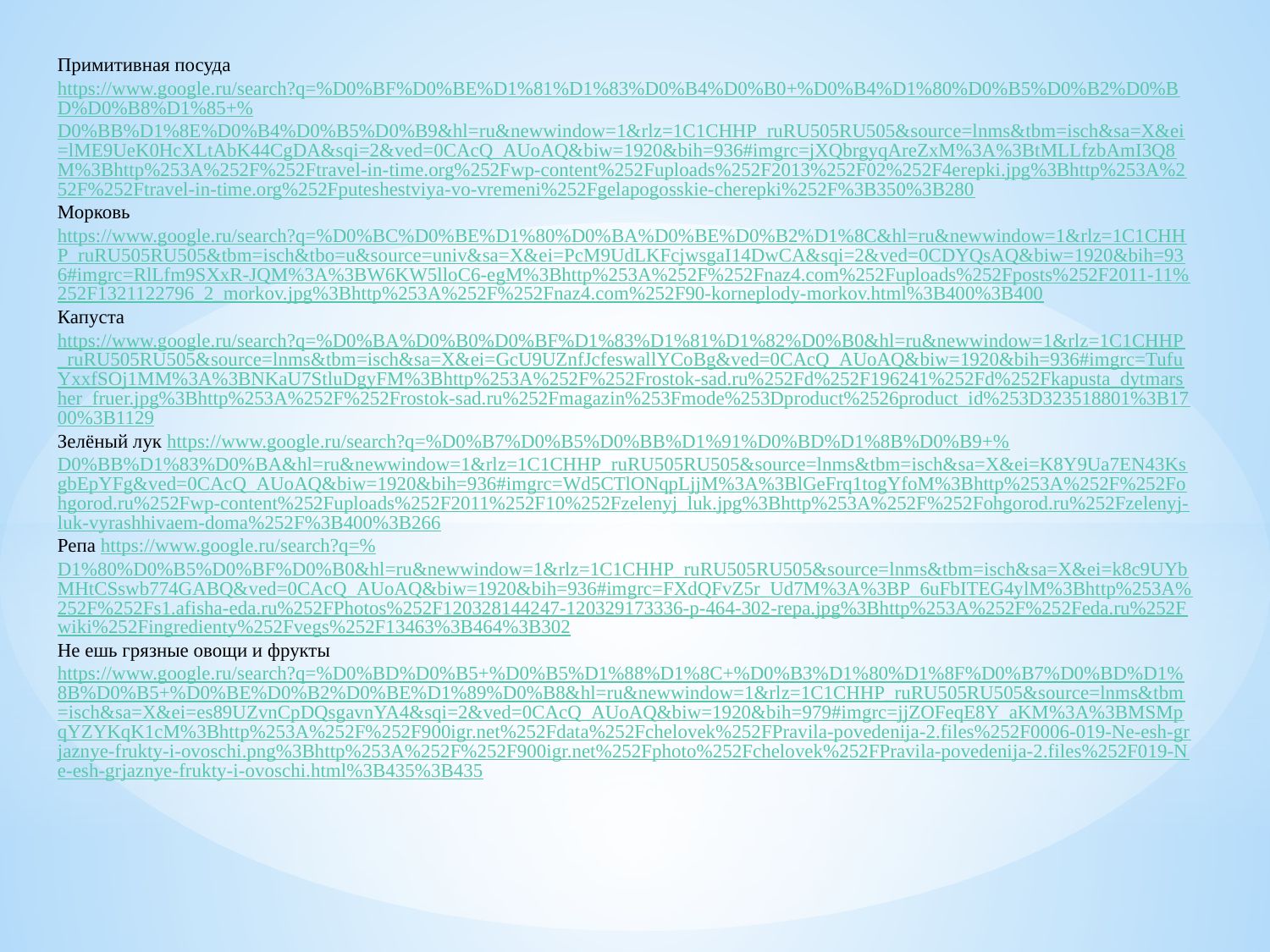

Примитивная посуда https://www.google.ru/search?q=%D0%BF%D0%BE%D1%81%D1%83%D0%B4%D0%B0+%D0%B4%D1%80%D0%B5%D0%B2%D0%BD%D0%B8%D1%85+%D0%BB%D1%8E%D0%B4%D0%B5%D0%B9&hl=ru&newwindow=1&rlz=1C1CHHP_ruRU505RU505&source=lnms&tbm=isch&sa=X&ei=lME9UeK0HcXLtAbK44CgDA&sqi=2&ved=0CAcQ_AUoAQ&biw=1920&bih=936#imgrc=jXQbrgyqAreZxM%3A%3BtMLLfzbAmI3Q8M%3Bhttp%253A%252F%252Ftravel-in-time.org%252Fwp-content%252Fuploads%252F2013%252F02%252F4erepki.jpg%3Bhttp%253A%252F%252Ftravel-in-time.org%252Fputeshestviya-vo-vremeni%252Fgelapogosskie-cherepki%252F%3B350%3B280
Морковь  https://www.google.ru/search?q=%D0%BC%D0%BE%D1%80%D0%BA%D0%BE%D0%B2%D1%8C&hl=ru&newwindow=1&rlz=1C1CHHP_ruRU505RU505&tbm=isch&tbo=u&source=univ&sa=X&ei=PcM9UdLKFcjwsgaI14DwCA&sqi=2&ved=0CDYQsAQ&biw=1920&bih=936#imgrc=RlLfm9SXxR-JQM%3A%3BW6KW5lloC6-egM%3Bhttp%253A%252F%252Fnaz4.com%252Fuploads%252Fposts%252F2011-11%252F1321122796_2_morkov.jpg%3Bhttp%253A%252F%252Fnaz4.com%252F90-korneplody-morkov.html%3B400%3B400
Капуста https://www.google.ru/search?q=%D0%BA%D0%B0%D0%BF%D1%83%D1%81%D1%82%D0%B0&hl=ru&newwindow=1&rlz=1C1CHHP_ruRU505RU505&source=lnms&tbm=isch&sa=X&ei=GcU9UZnfJcfeswallYCoBg&ved=0CAcQ_AUoAQ&biw=1920&bih=936#imgrc=TufuYxxfSOj1MM%3A%3BNKaU7StluDgyFM%3Bhttp%253A%252F%252Frostok-sad.ru%252Fd%252F196241%252Fd%252Fkapusta_dytmarsher_fruer.jpg%3Bhttp%253A%252F%252Frostok-sad.ru%252Fmagazin%253Fmode%253Dproduct%2526product_id%253D323518801%3B1700%3B1129
Зелёный лук https://www.google.ru/search?q=%D0%B7%D0%B5%D0%BB%D1%91%D0%BD%D1%8B%D0%B9+%D0%BB%D1%83%D0%BA&hl=ru&newwindow=1&rlz=1C1CHHP_ruRU505RU505&source=lnms&tbm=isch&sa=X&ei=K8Y9Ua7EN43KsgbEpYFg&ved=0CAcQ_AUoAQ&biw=1920&bih=936#imgrc=Wd5CTlONqpLjjM%3A%3BlGeFrq1togYfoM%3Bhttp%253A%252F%252Fohgorod.ru%252Fwp-content%252Fuploads%252F2011%252F10%252Fzelenyj_luk.jpg%3Bhttp%253A%252F%252Fohgorod.ru%252Fzelenyj-luk-vyrashhivaem-doma%252F%3B400%3B266
Репа https://www.google.ru/search?q=%D1%80%D0%B5%D0%BF%D0%B0&hl=ru&newwindow=1&rlz=1C1CHHP_ruRU505RU505&source=lnms&tbm=isch&sa=X&ei=k8c9UYbMHtCSswb774GABQ&ved=0CAcQ_AUoAQ&biw=1920&bih=936#imgrc=FXdQFvZ5r_Ud7M%3A%3BP_6uFbITEG4ylM%3Bhttp%253A%252F%252Fs1.afisha-eda.ru%252FPhotos%252F120328144247-120329173336-p-464-302-repa.jpg%3Bhttp%253A%252F%252Feda.ru%252Fwiki%252Fingredienty%252Fvegs%252F13463%3B464%3B302
Не ешь грязные овощи и фрукты
https://www.google.ru/search?q=%D0%BD%D0%B5+%D0%B5%D1%88%D1%8C+%D0%B3%D1%80%D1%8F%D0%B7%D0%BD%D1%8B%D0%B5+%D0%BE%D0%B2%D0%BE%D1%89%D0%B8&hl=ru&newwindow=1&rlz=1C1CHHP_ruRU505RU505&source=lnms&tbm=isch&sa=X&ei=es89UZvnCpDQsgavnYA4&sqi=2&ved=0CAcQ_AUoAQ&biw=1920&bih=979#imgrc=jjZOFeqE8Y_aKM%3A%3BMSMpqYZYKqK1cM%3Bhttp%253A%252F%252F900igr.net%252Fdata%252Fchelovek%252FPravila-povedenija-2.files%252F0006-019-Ne-esh-grjaznye-frukty-i-ovoschi.png%3Bhttp%253A%252F%252F900igr.net%252Fphoto%252Fchelovek%252FPravila-povedenija-2.files%252F019-Ne-esh-grjaznye-frukty-i-ovoschi.html%3B435%3B435